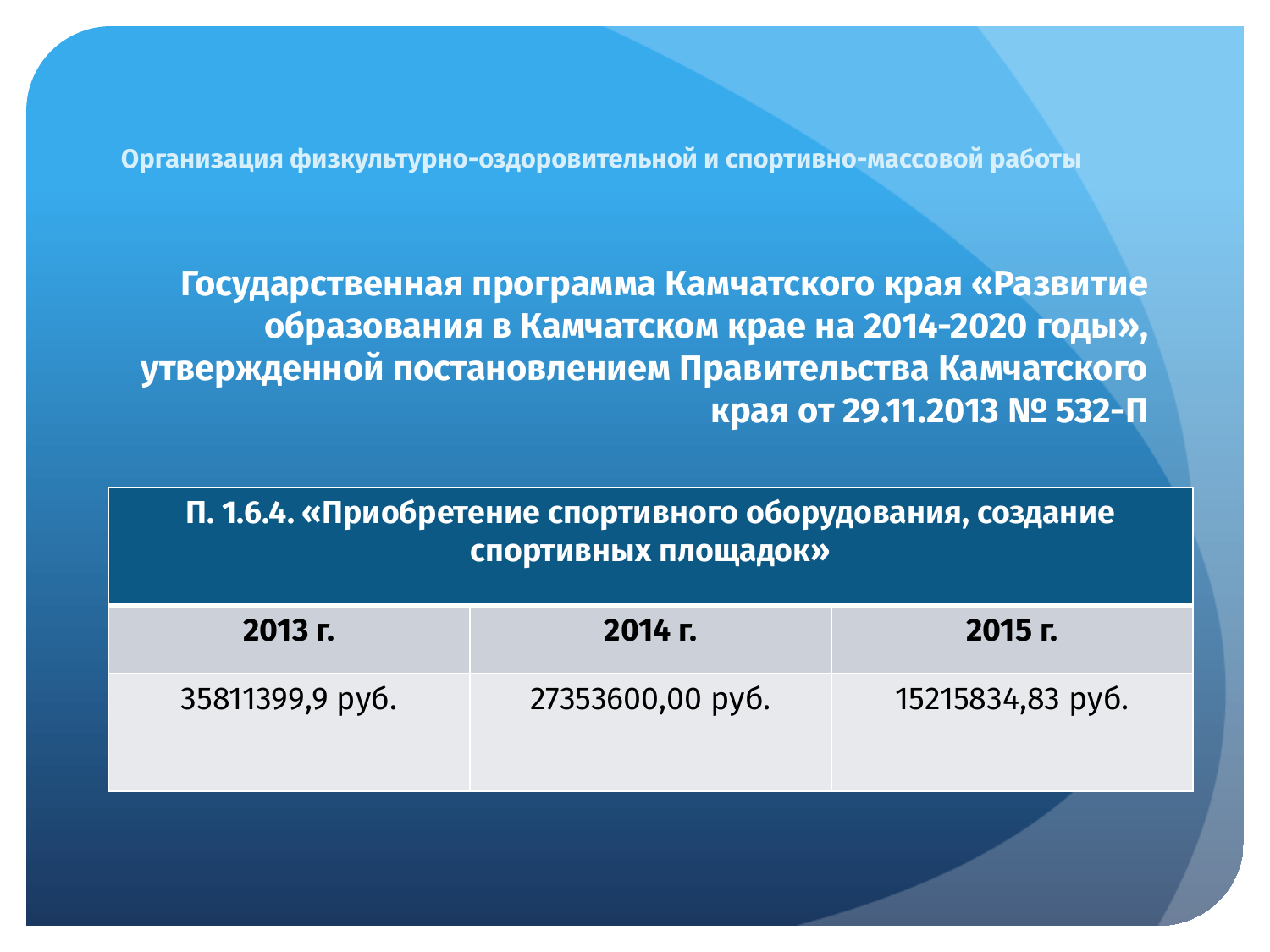

# Организация физкультурно-оздоровительной и спортивно-массовой работы
Государственная программа Камчатского края «Развитие образования в Камчатском крае на 2014-2020 годы», утвержденной постановлением Правительства Камчатского края от 29.11.2013 № 532-П

| П. 1.6.4. «Приобретение спортивного оборудования, создание спортивных площадок» |  |  |
| --- | --- | --- |
| 2013 г. | 2014 г. | 2015 г. |
| 35811399,9 руб. | 27353600,00 руб. | 15215834,83 руб. |